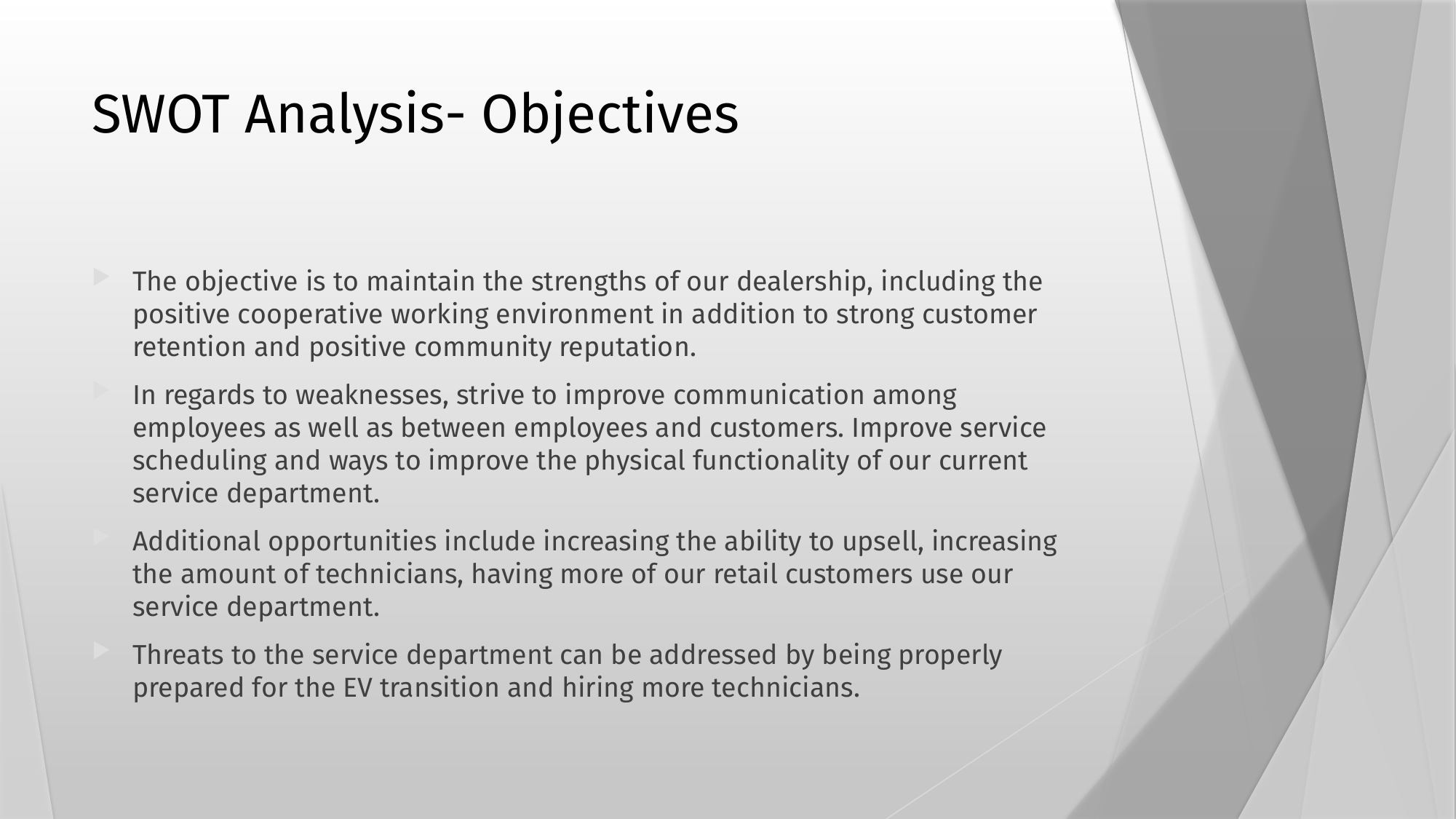

# SWOT Analysis- Objectives
The objective is to maintain the strengths of our dealership, including the positive cooperative working environment in addition to strong customer retention and positive community reputation.
In regards to weaknesses, strive to improve communication among employees as well as between employees and customers. Improve service scheduling and ways to improve the physical functionality of our current service department.
Additional opportunities include increasing the ability to upsell, increasing the amount of technicians, having more of our retail customers use our service department.
Threats to the service department can be addressed by being properly prepared for the EV transition and hiring more technicians.